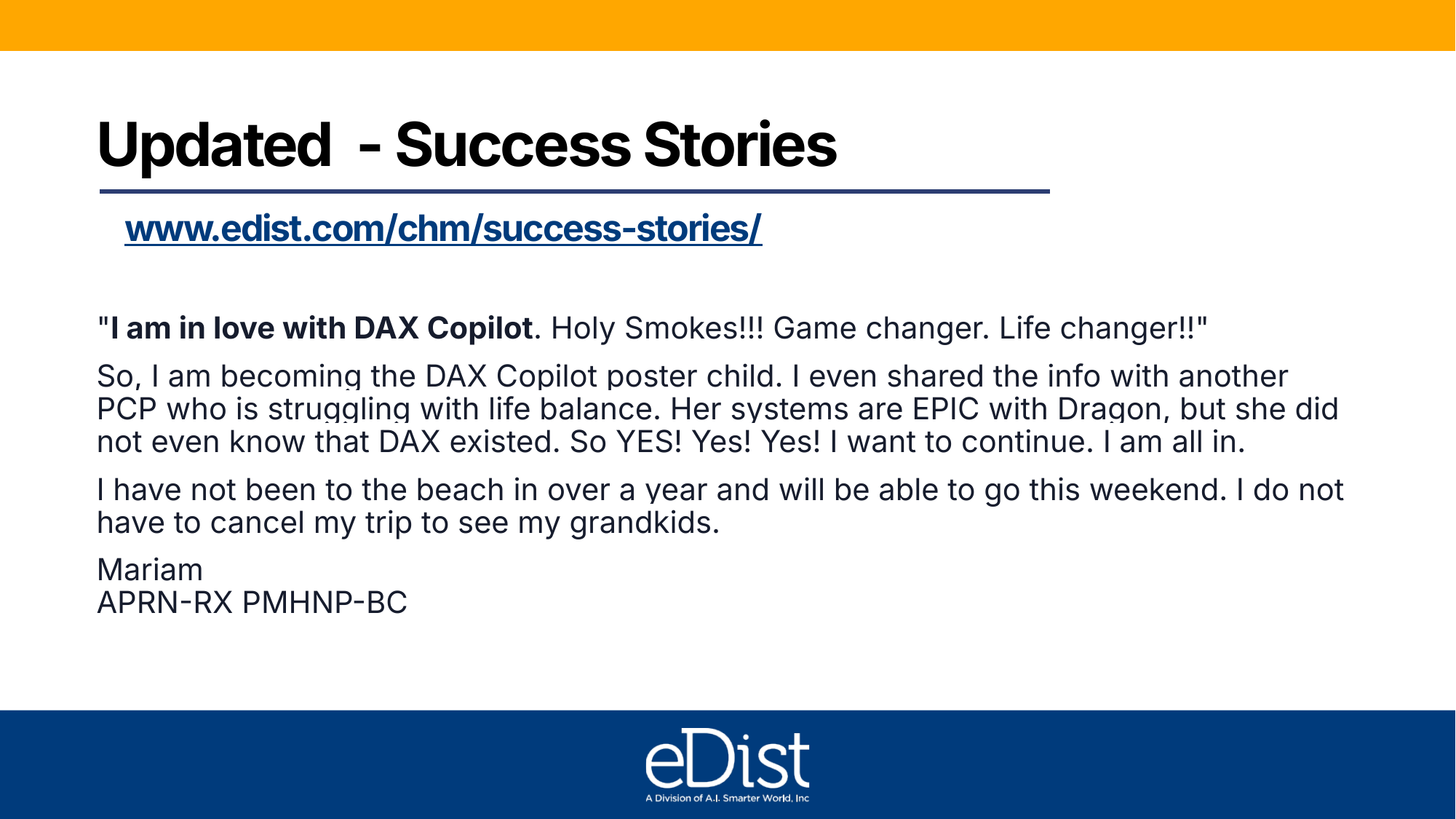

# Updated  - Success Stories

www.edist.com/chm/success-stories/

"I am in love with DAX Copilot. Holy Smokes!!! Game changer. Life changer!!"
So, I am becoming the DAX Copilot poster child. I even shared the info with another PCP who is struggling with life balance. Her systems are EPIC with Dragon, but she did not even know that DAX existed. So YES! Yes! Yes! I want to continue. I am all in.
I have not been to the beach in over a year and will be able to go this weekend. I do not have to cancel my trip to see my grandkids.
Mariam
APRN-RX PMHNP-BC